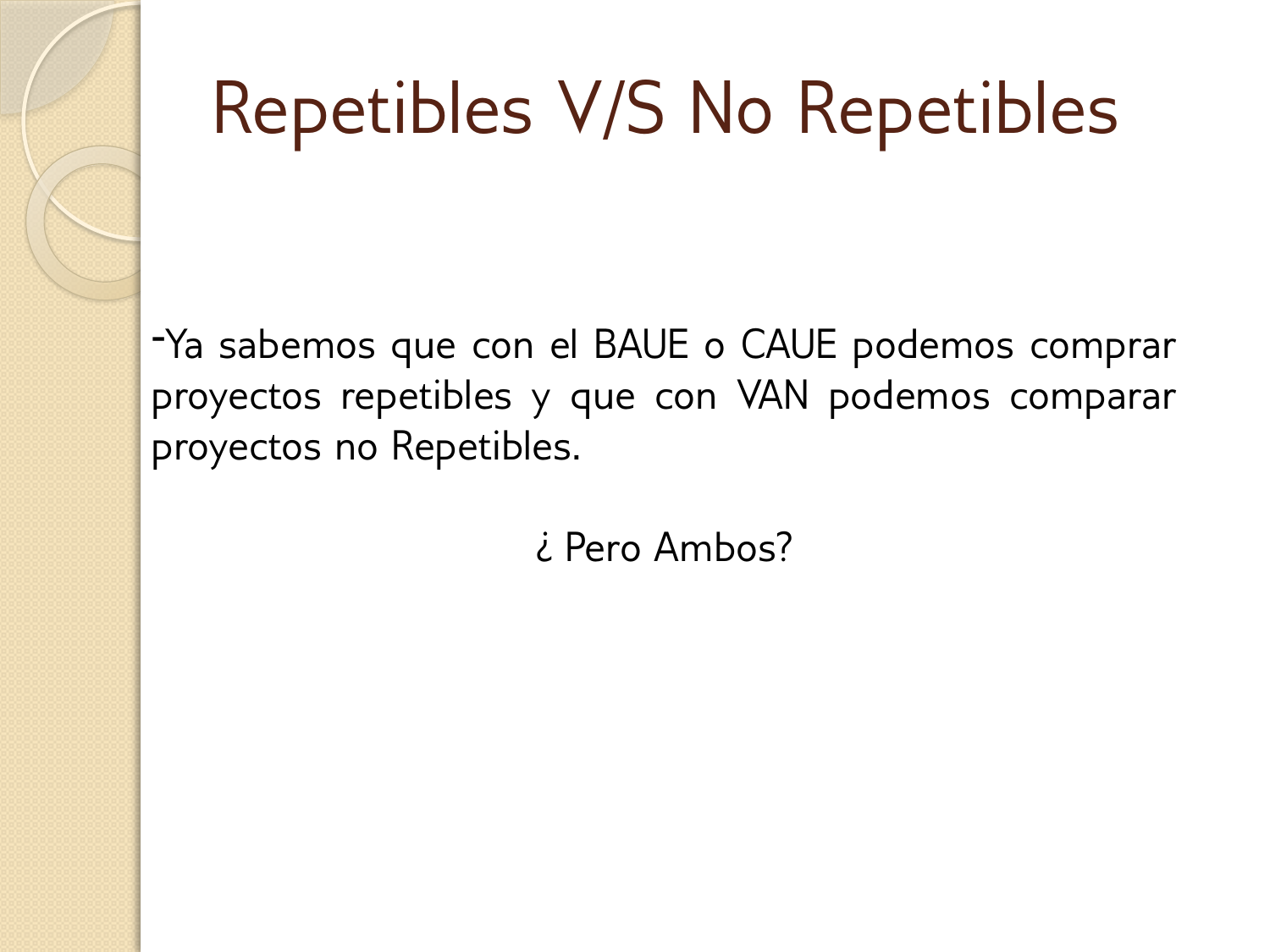

# Repetibles V/S No Repetibles

Ya sabemos que con el BAUE o CAUE podemos comprar proyectos repetibles y que con VAN podemos comparar proyectos no Repetibles.

¿ Pero Ambos?